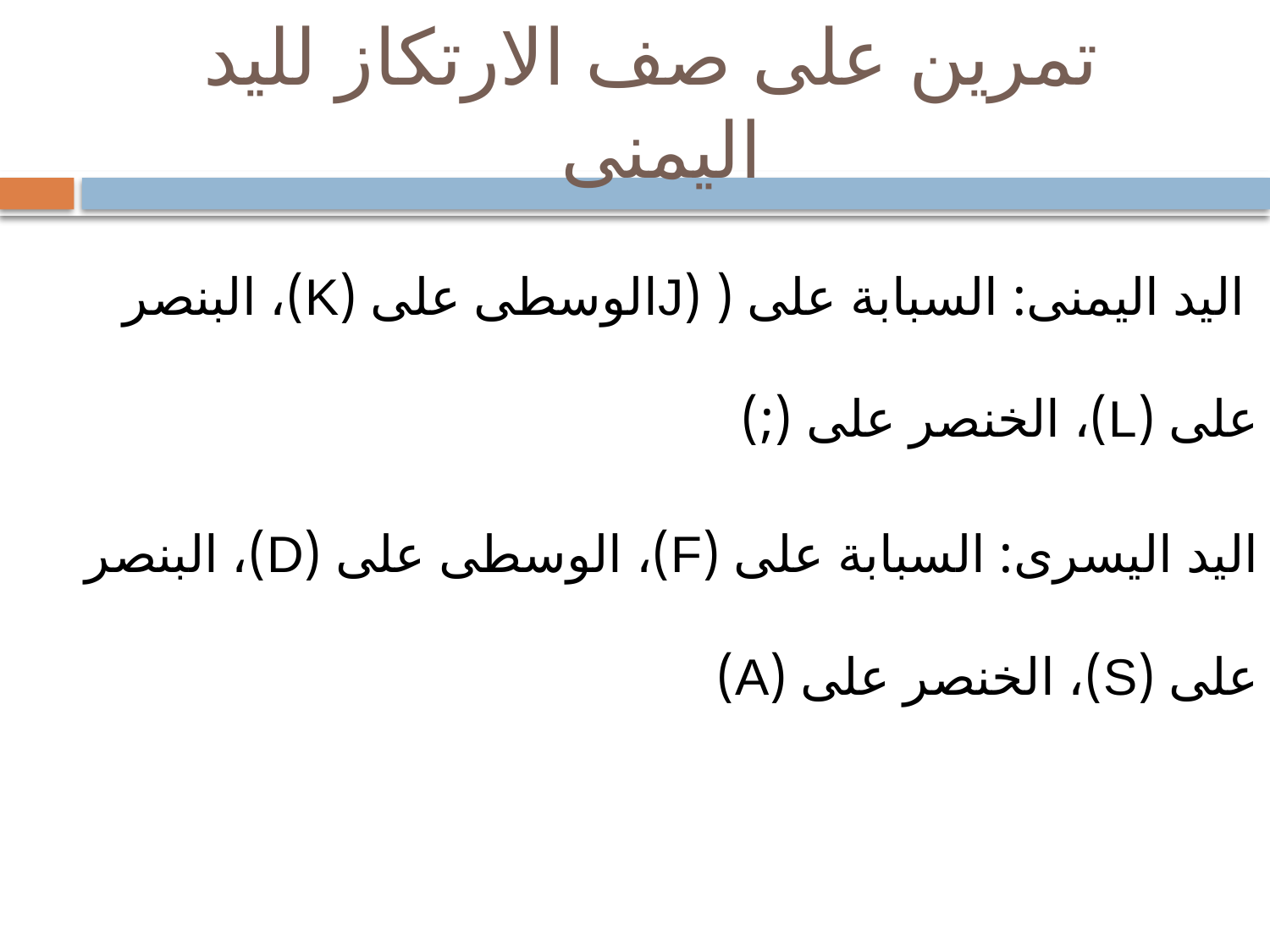

# تمرين على صف الارتكاز لليد اليمنى
 اليد اليمنى: السبابة على ( (Jالوسطى على (K)، البنصر على (L)، الخنصر على (;)
اليد اليسرى: السبابة على (F)، الوسطى على (D)، البنصر على (S)، الخنصر على (A)